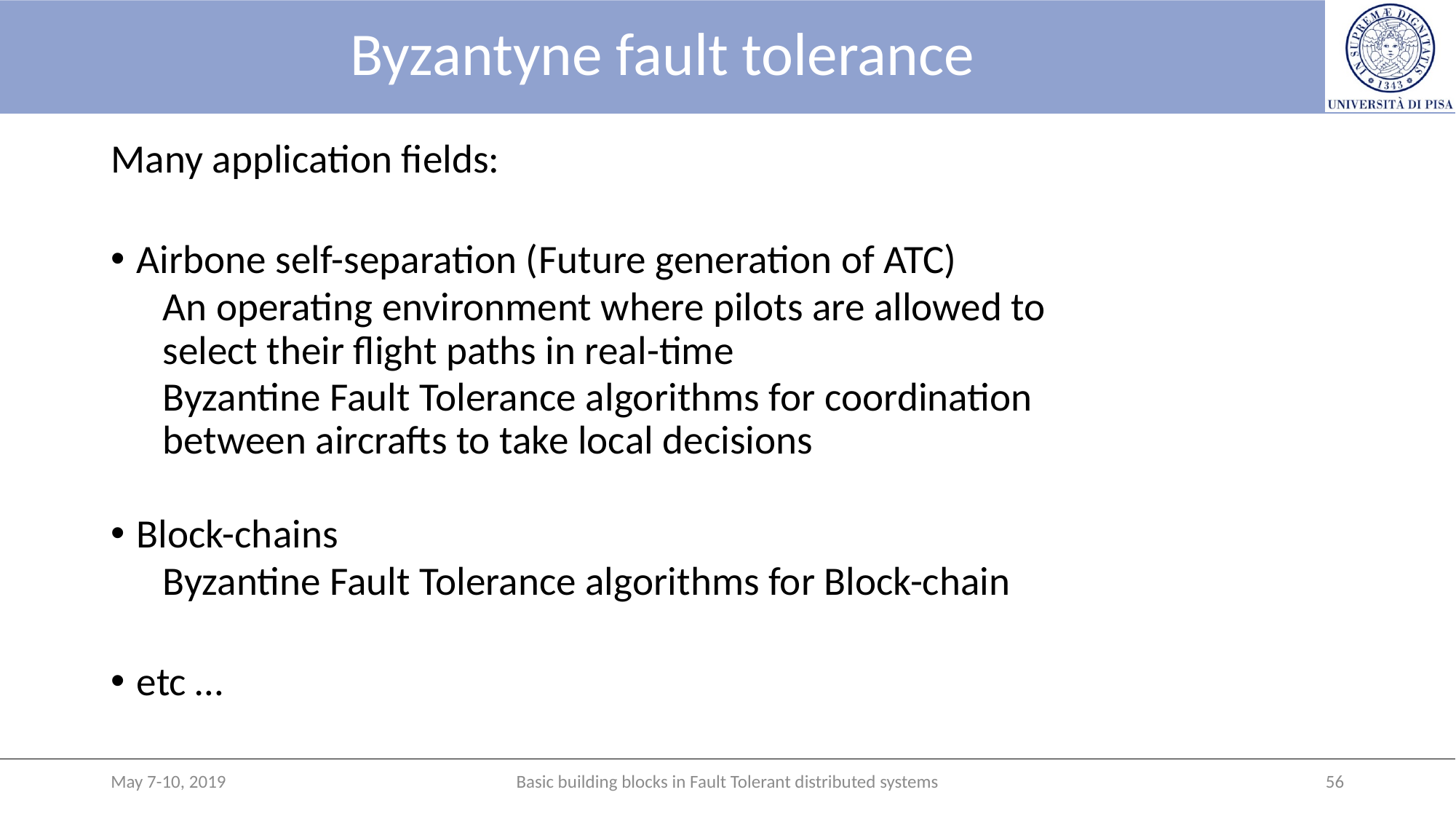

# Byzantyne fault tolerance
Many application fields:

Airbone self-separation (Future generation of ATC)
An operating environment where pilots are allowed to select their flight paths in real-time
Byzantine Fault Tolerance algorithms for coordination between aircrafts to take local decisions
Block-chains
Byzantine Fault Tolerance algorithms for Block-chain

etc …

May 7-10, 2019
Basic building blocks in Fault Tolerant distributed systems
56